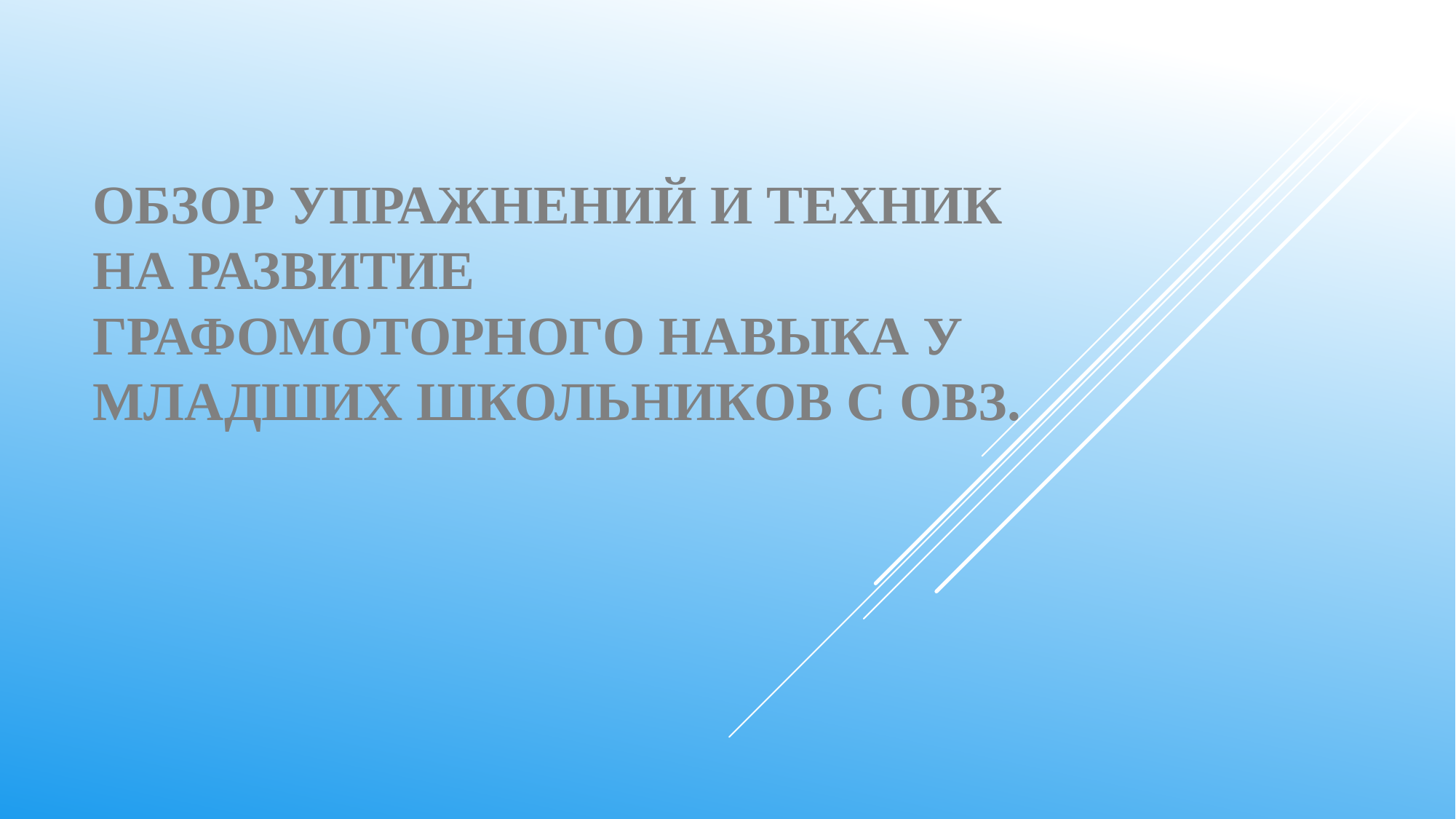

# Обзор упражнений и техник на развитие графомоторного навыка у младших школьников с ОВЗ.